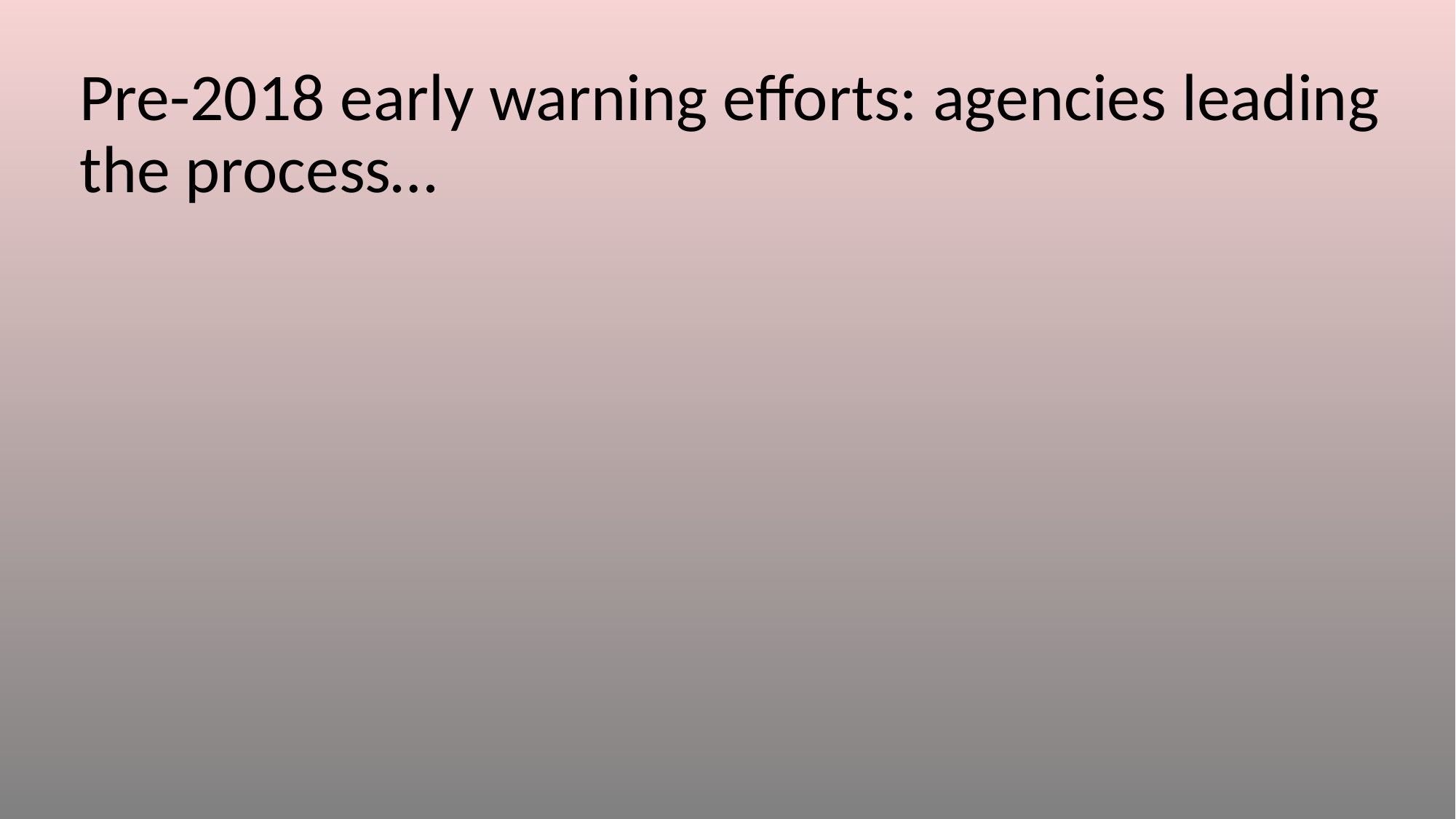

# Pre-2018 early warning efforts: agencies leading the process…